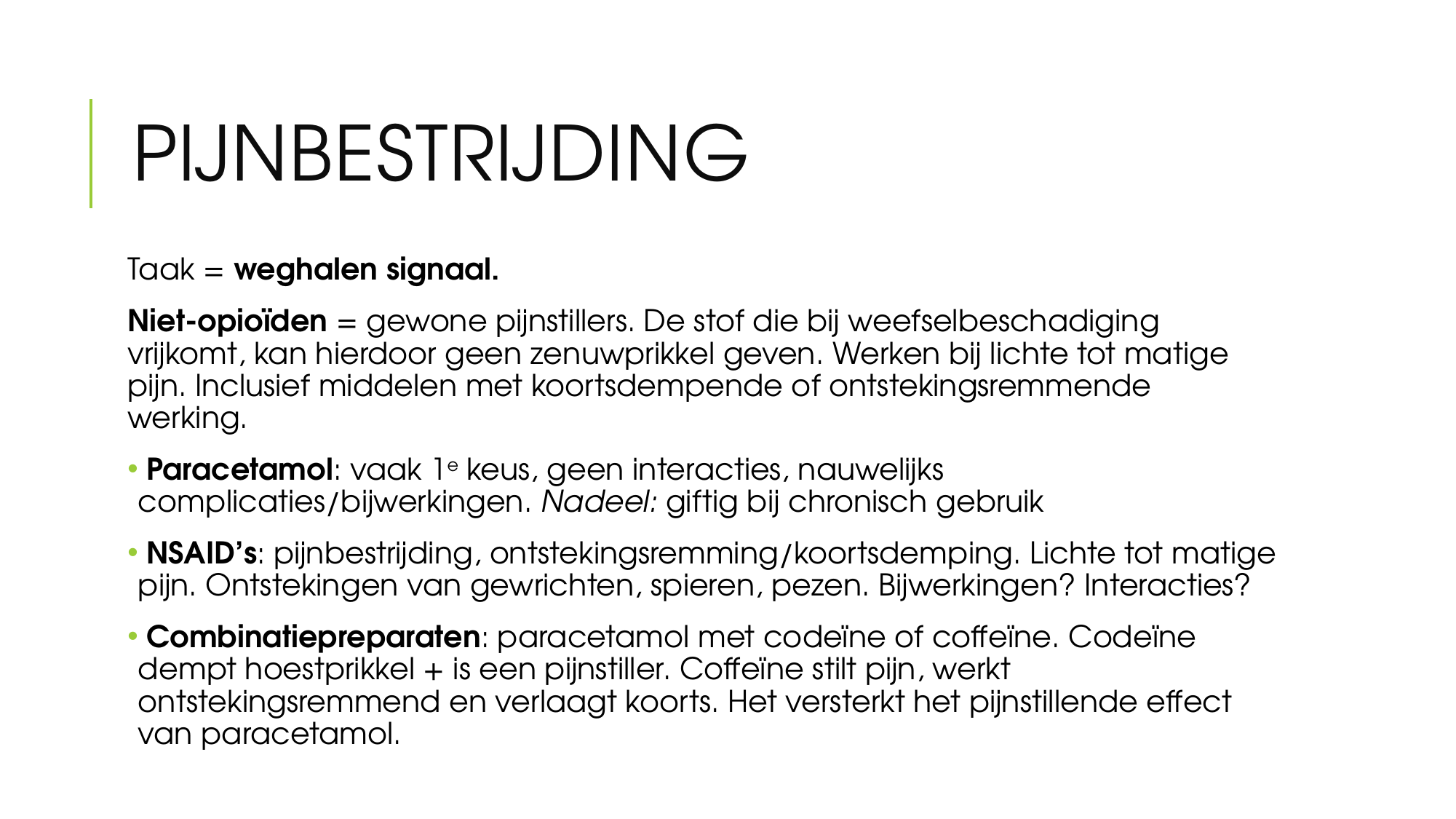

# Pijnbestrijding
Taak = weghalen signaal.
Niet-opioïden = gewone pijnstillers. De stof die bij weefselbeschadiging vrijkomt, kan hierdoor geen zenuwprikkel geven. Werken bij lichte tot matige pijn. Inclusief middelen met koortsdempende of ontstekingsremmende werking.
 Paracetamol: vaak 1e keus, geen interacties, nauwelijks complicaties/bijwerkingen. Nadeel: giftig bij chronisch gebruik
 NSAID’s: pijnbestrijding, ontstekingsremming/koortsdemping. Lichte tot matige pijn. Ontstekingen van gewrichten, spieren, pezen. Bijwerkingen? Interacties?
 Combinatiepreparaten: paracetamol met codeïne of coffeïne. Codeïne dempt hoestprikkel + is een pijnstiller. Coffeïne stilt pijn, werkt ontstekingsremmend en verlaagt koorts. Het versterkt het pijnstillende effect van paracetamol.